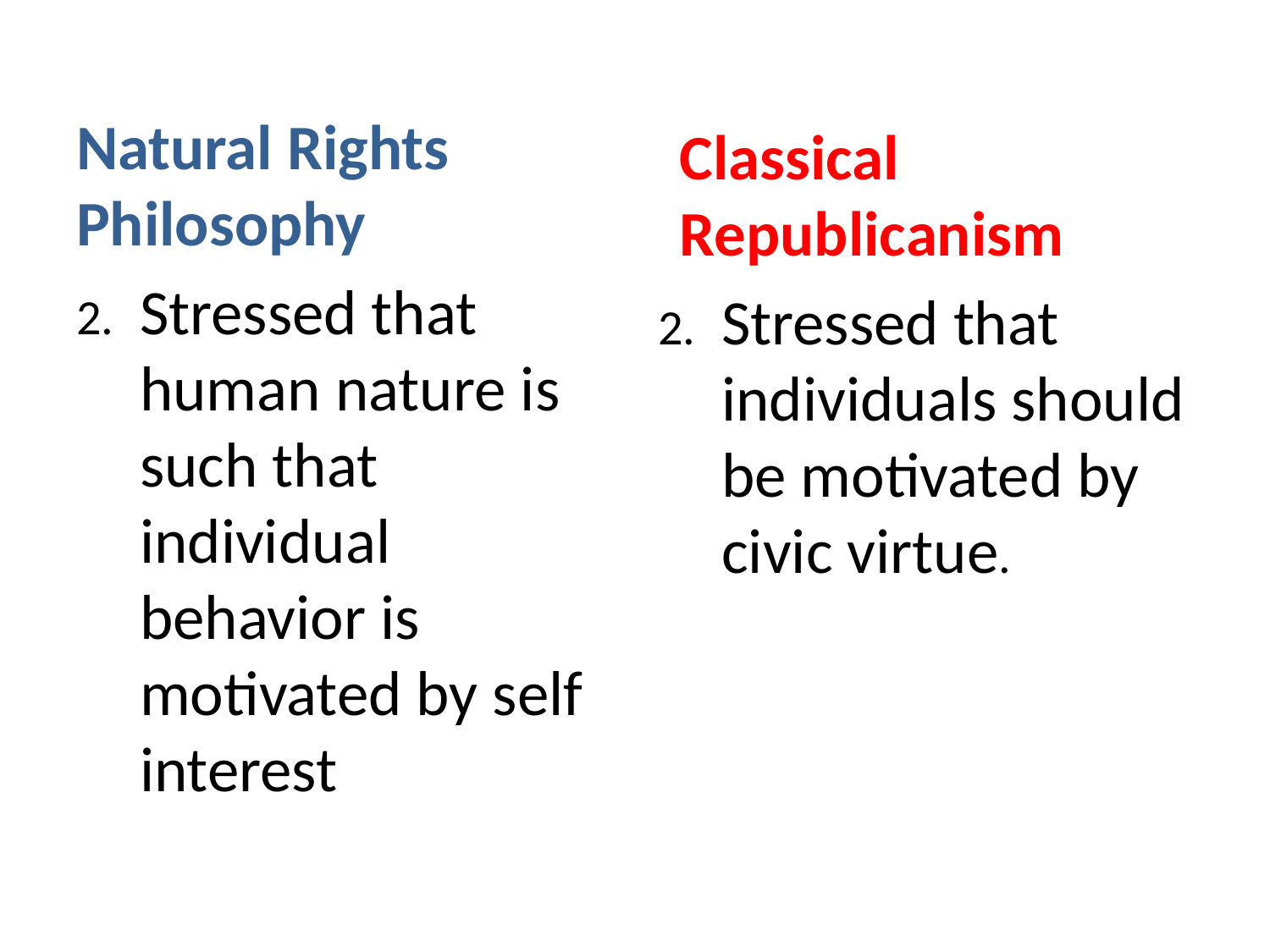

Natural Rights Philosophy
Classical Republicanism
2.	Stressed that human nature is such that individual behavior is motivated by self interest
2.	Stressed that individuals should be motivated by civic virtue.